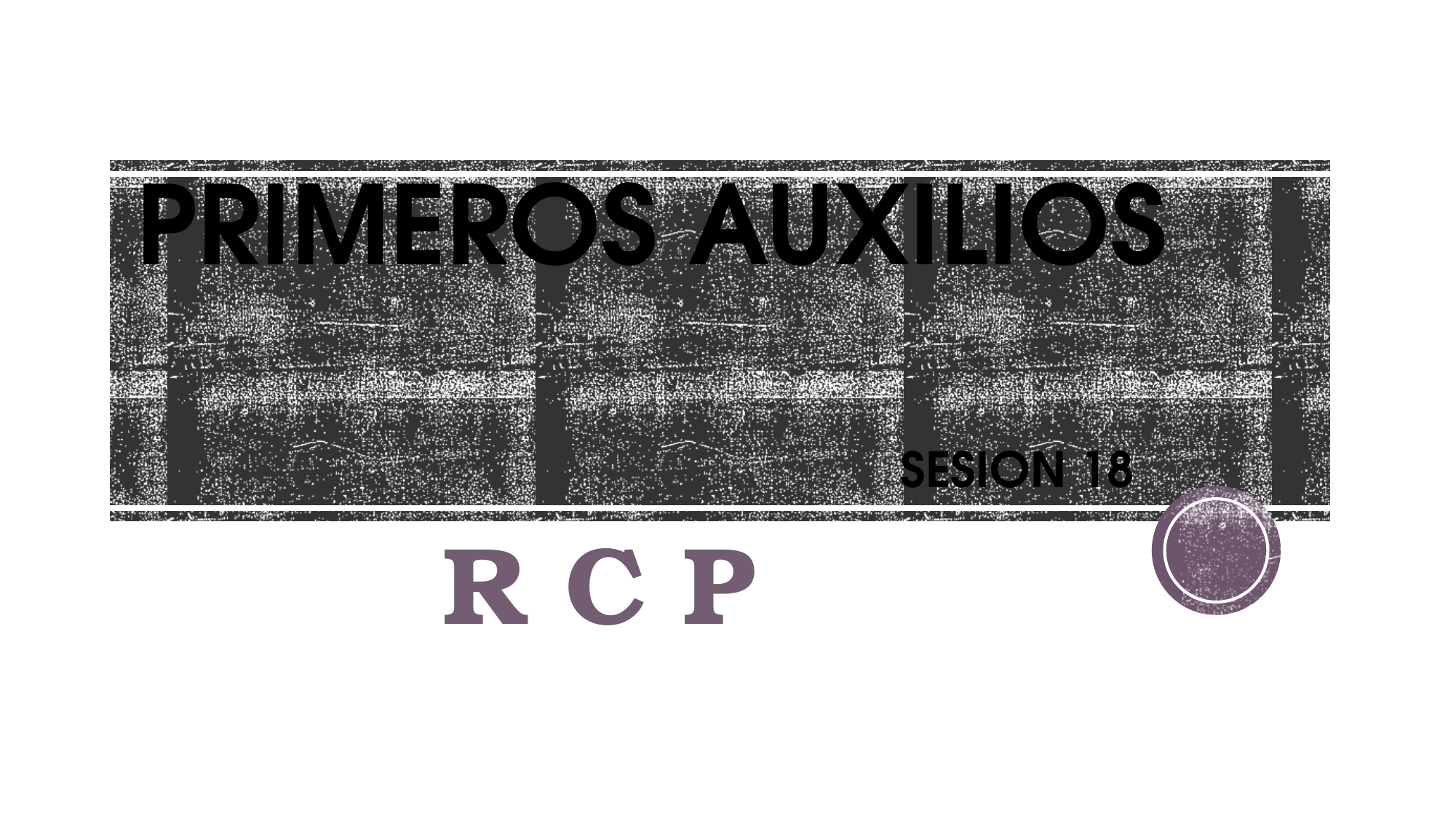

# PRIMEROS AUXILIOS SESION 18
R C P